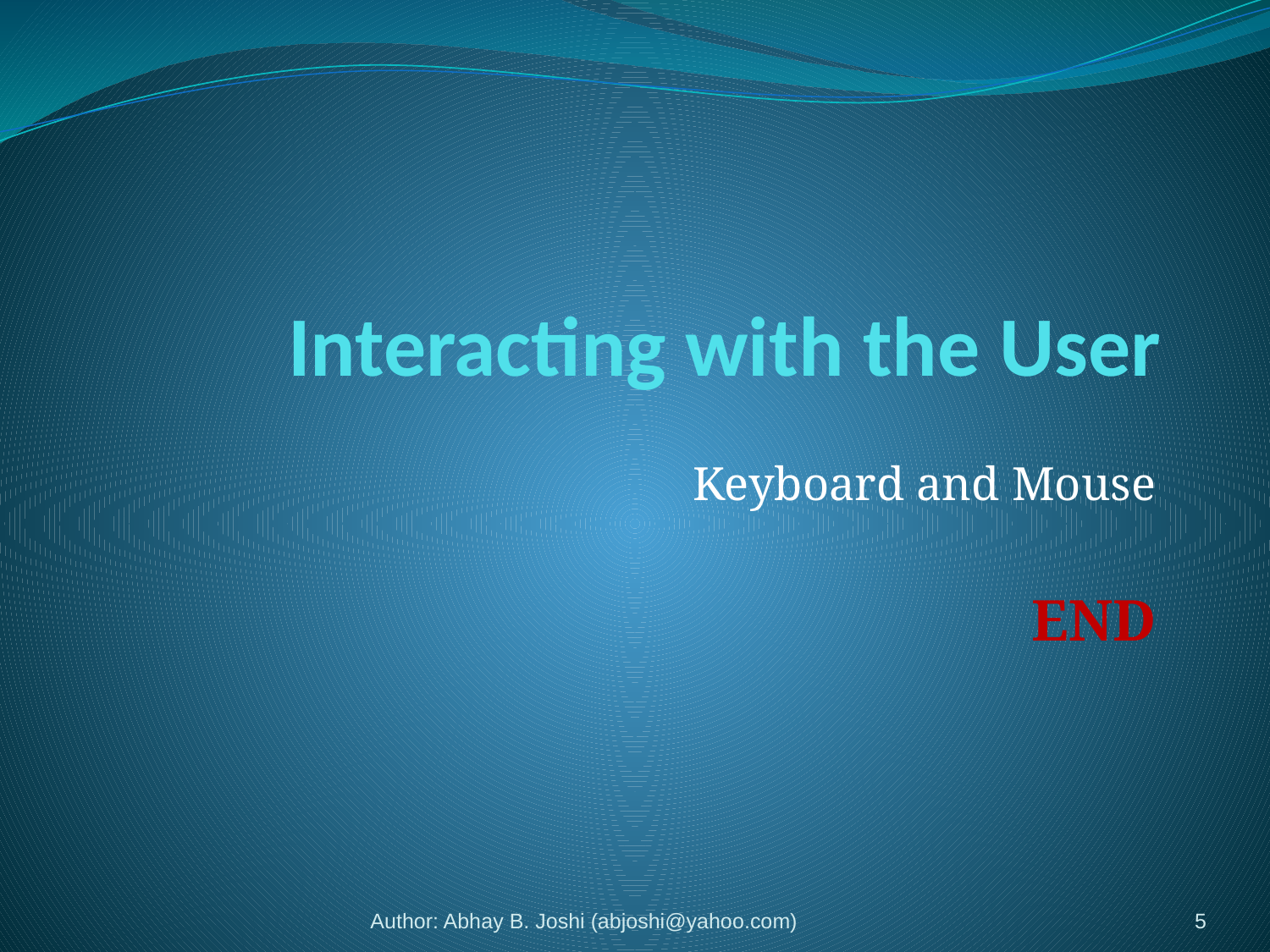

# Interacting with the User
Keyboard and Mouse

END
Author: Abhay B. Joshi (abjoshi@yahoo.com)
5